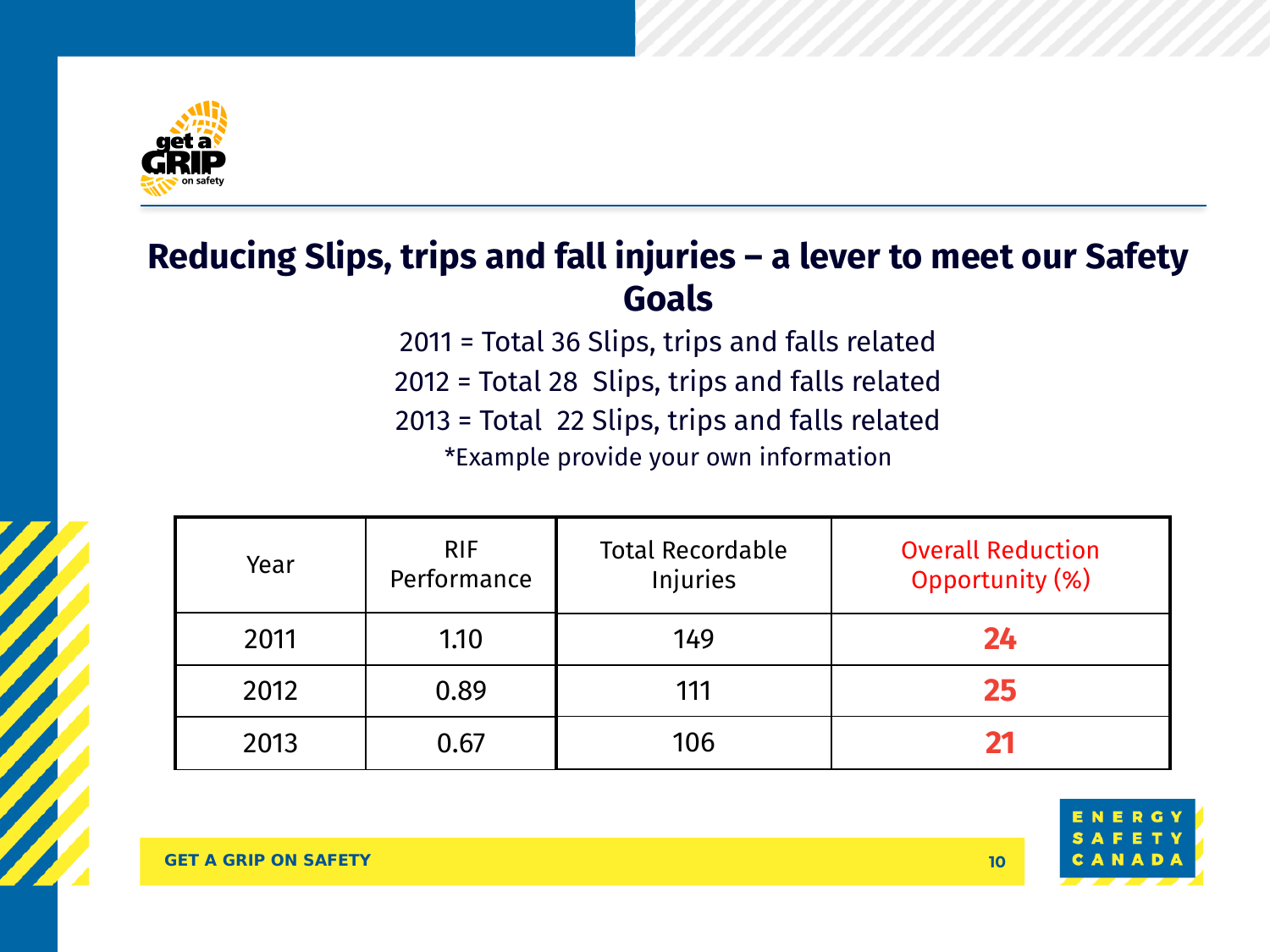

Reducing Slips, trips and fall injuries – a lever to meet our Safety Goals
2011 = Total 36 Slips, trips and falls related
2012 = Total 28  Slips, trips and falls related
2013 = Total  22 Slips, trips and falls related
*Example provide your own information

| Year | RIF Performance |
| --- | --- |
| 2011 | 1.10 |
| 2012 | 0.89 |
| 2013 | 0.67 |
| Total Recordable Injuries | Overall Reduction Opportunity (%) |
| --- | --- |
| 149 | 24 |
| 111 | 25 |
| 106 | 21 |
Get a grip on safety
10